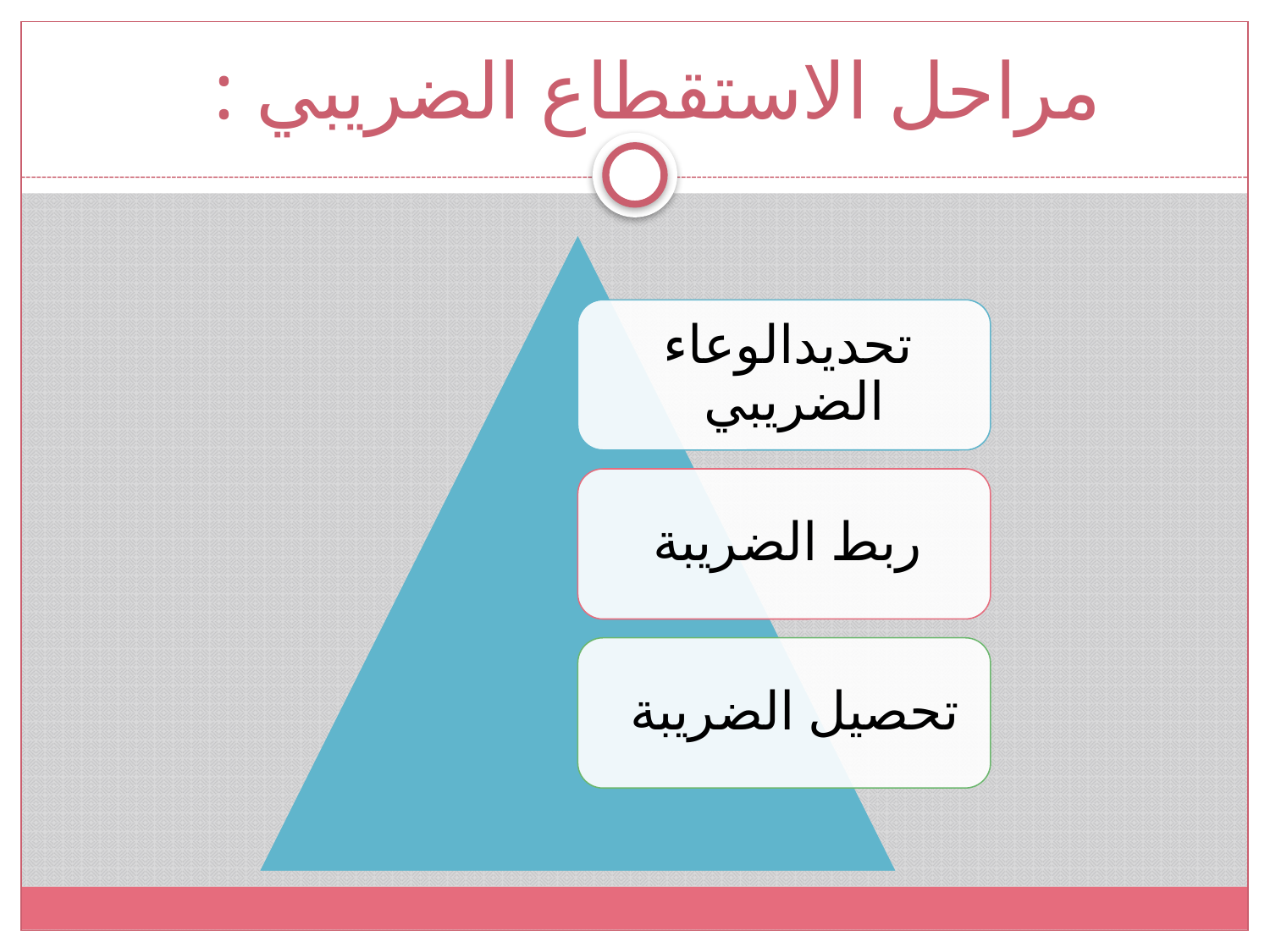

# مراحل الاستقطاع الضريبي :
تحديدالوعاء الضريبي
ربط الضريبة
تحصيل الضريبة